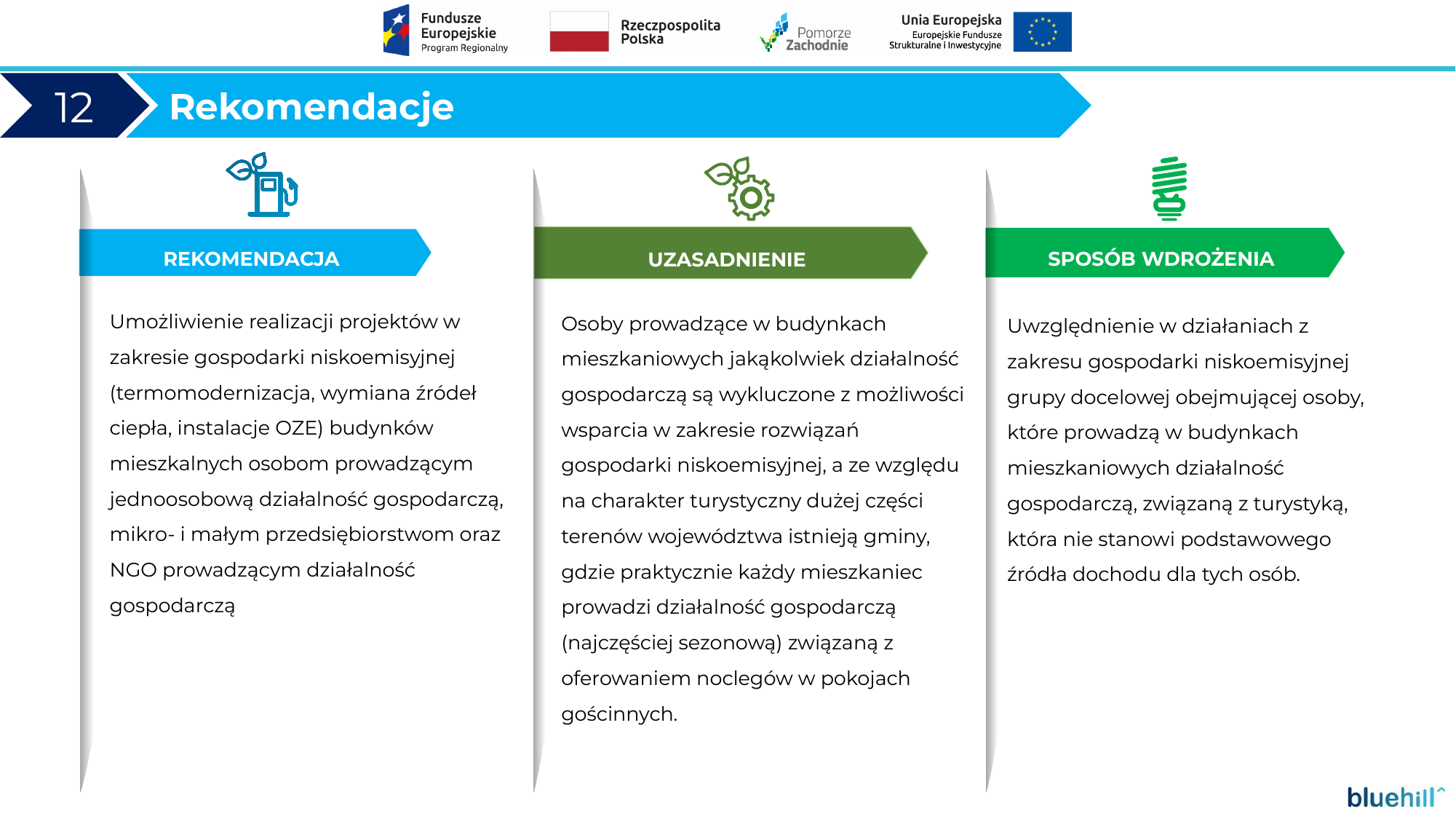

Rekomendacje
12

REKOMENDACJA

UZASADNIENIE

SPOSÓB WDROŻENIA
Umożliwienie realizacji projektów w zakresie gospodarki niskoemisyjnej (termomodernizacja, wymiana źródeł ciepła, instalacje OZE) budynków mieszkalnych osobom prowadzącym jednoosobową działalność gospodarczą, mikro- i małym przedsiębiorstwom oraz NGO prowadzącym działalność gospodarczą
Osoby prowadzące w budynkach mieszkaniowych jakąkolwiek działalność gospodarczą są wykluczone z możliwości wsparcia w zakresie rozwiązań gospodarki niskoemisyjnej, a ze względu na charakter turystyczny dużej części terenów województwa istnieją gminy, gdzie praktycznie każdy mieszkaniec prowadzi działalność gospodarczą (najczęściej sezonową) związaną z oferowaniem noclegów w pokojach gościnnych.
Uwzględnienie w działaniach z zakresu gospodarki niskoemisyjnej grupy docelowej obejmującej osoby, które prowadzą w budynkach mieszkaniowych działalność gospodarczą, związaną z turystyką, która nie stanowi podstawowego źródła dochodu dla tych osób.